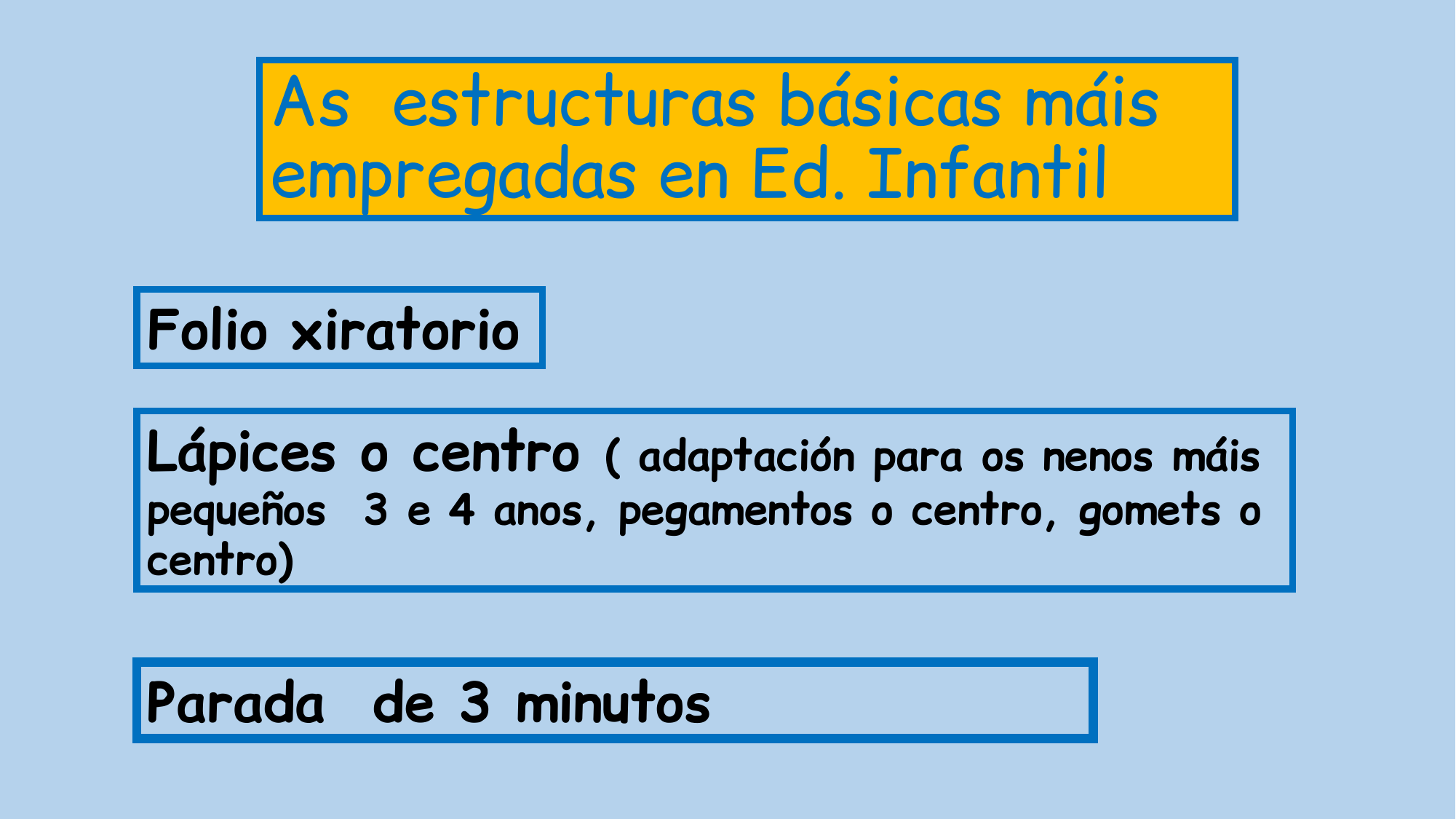

# As  estructuras básicas máis  empregadas en Ed. Infantil
Folio xiratorio
Lápices o centro ( adaptación para os nenos máis pequeños  3 e 4 anos, pegamentos o centro, gomets o centro)
Parada  de 3 minutos